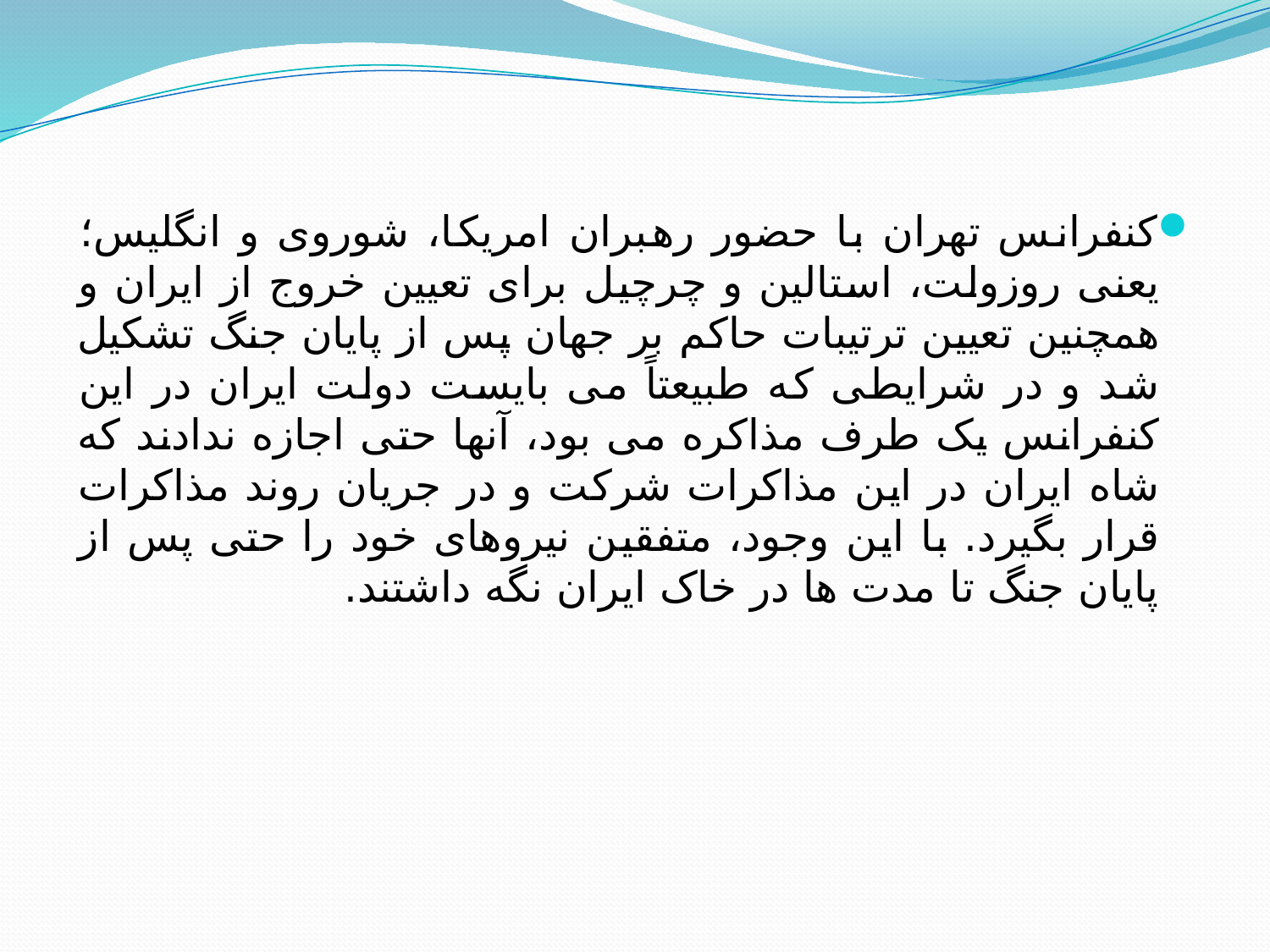

کنفرانس تهران با حضور رهبران امریکا، شوروی و انگلیس؛ یعنی روزولت، استالین و چرچیل برای تعیین خروج از ایران و همچنین تعیین ترتیبات حاکم بر جهان پس از پایان جنگ تشکیل شد و در شرایطی که طبیعتاً می بایست دولت ایران در این کنفرانس یک طرف مذاکره می بود، آنها حتی اجازه ندادند که شاه ایران در این مذاکرات شرکت و در جریان روند مذاکرات قرار بگیرد. با این وجود، متفقین نیروهای خود را حتی پس از پایان جنگ تا مدت ها در خاک ایران نگه داشتند.